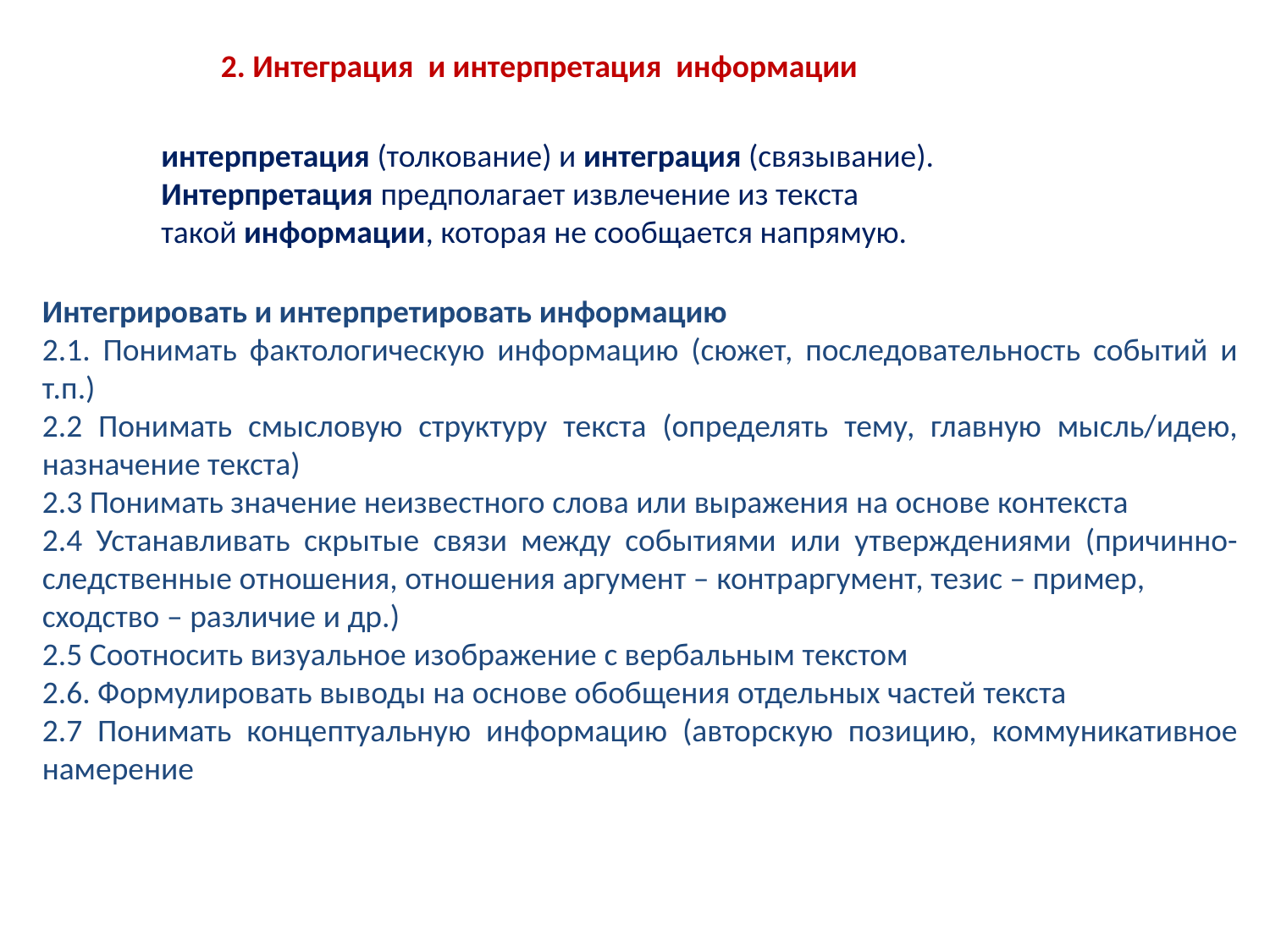

2. Интеграция  и интерпретация  информации
интерпретация (толкование) и интеграция (связывание).
Интерпретация предполагает извлечение из текста такой информации, которая не сообщается напрямую.

Интегрировать и интерпретировать информацию
2.1. Понимать фактологическую информацию (сюжет, последовательность событий и т.п.)
2.2 Понимать смысловую структуру текста (определять тему, главную мысль/идею, назначение текста)
2.3 Понимать значение неизвестного слова или выражения на основе контекста
2.4 Устанавливать скрытые связи между событиями или утверждениями (причинно-следственные отношения, отношения аргумент – контраргумент, тезис – пример,
сходство – различие и др.)
2.5 Соотносить визуальное изображение с вербальным текстом
2.6. Формулировать выводы на основе обобщения отдельных частей текста
2.7 Понимать концептуальную информацию (авторскую позицию, коммуникативное намерение